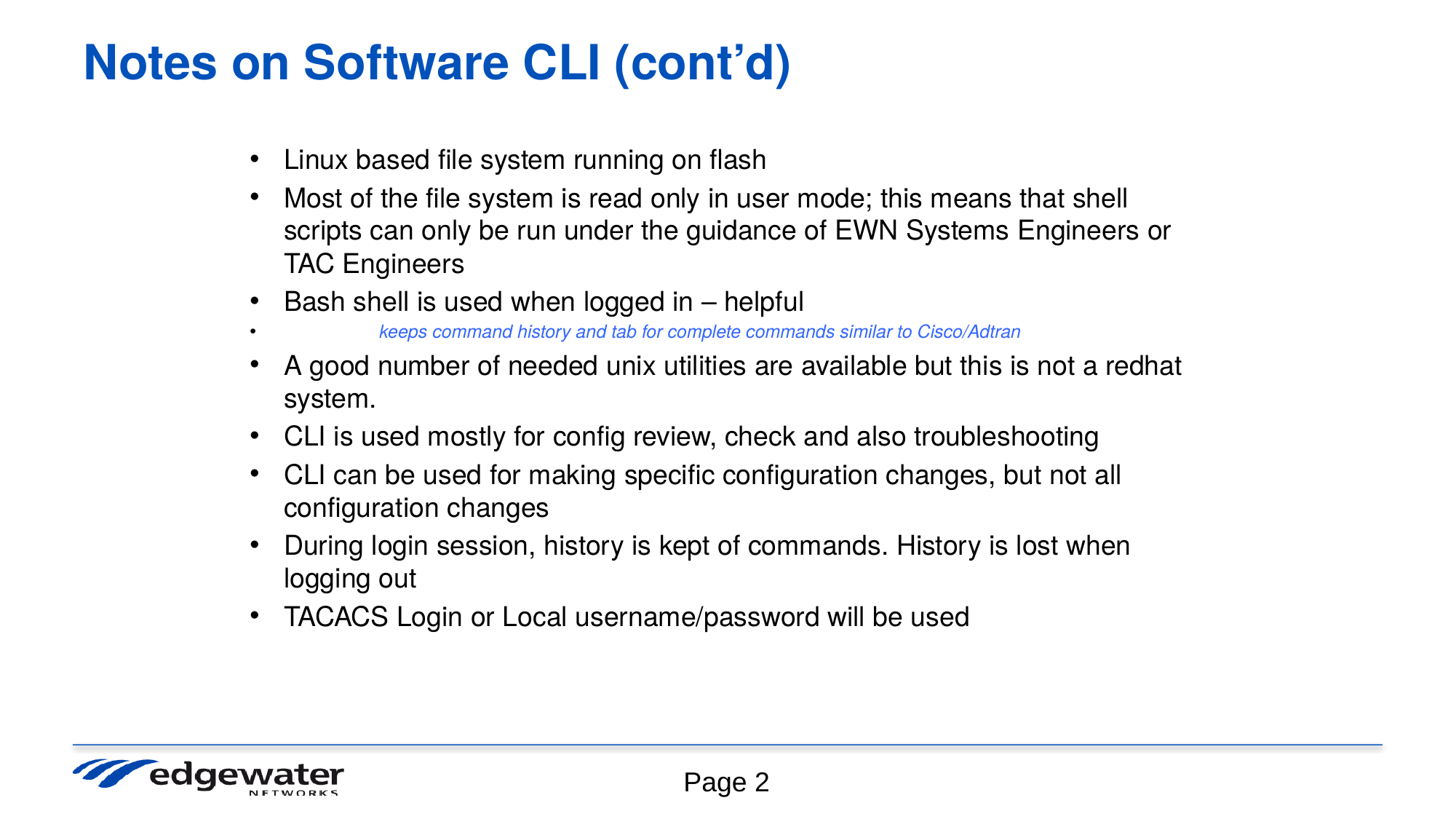

# Notes on Software CLI (cont’d)
Linux based file system running on flash
Most of the file system is read only in user mode; this means that shell scripts can only be run under the guidance of EWN Systems Engineers or TAC Engineers
Bash shell is used when logged in – helpful
	keeps command history and tab for complete commands similar to Cisco/Adtran
A good number of needed unix utilities are available but this is not a redhat system.
CLI is used mostly for config review, check and also troubleshooting
CLI can be used for making specific configuration changes, but not all configuration changes
During login session, history is kept of commands. History is lost when logging out
TACACS Login or Local username/password will be used

Page 2